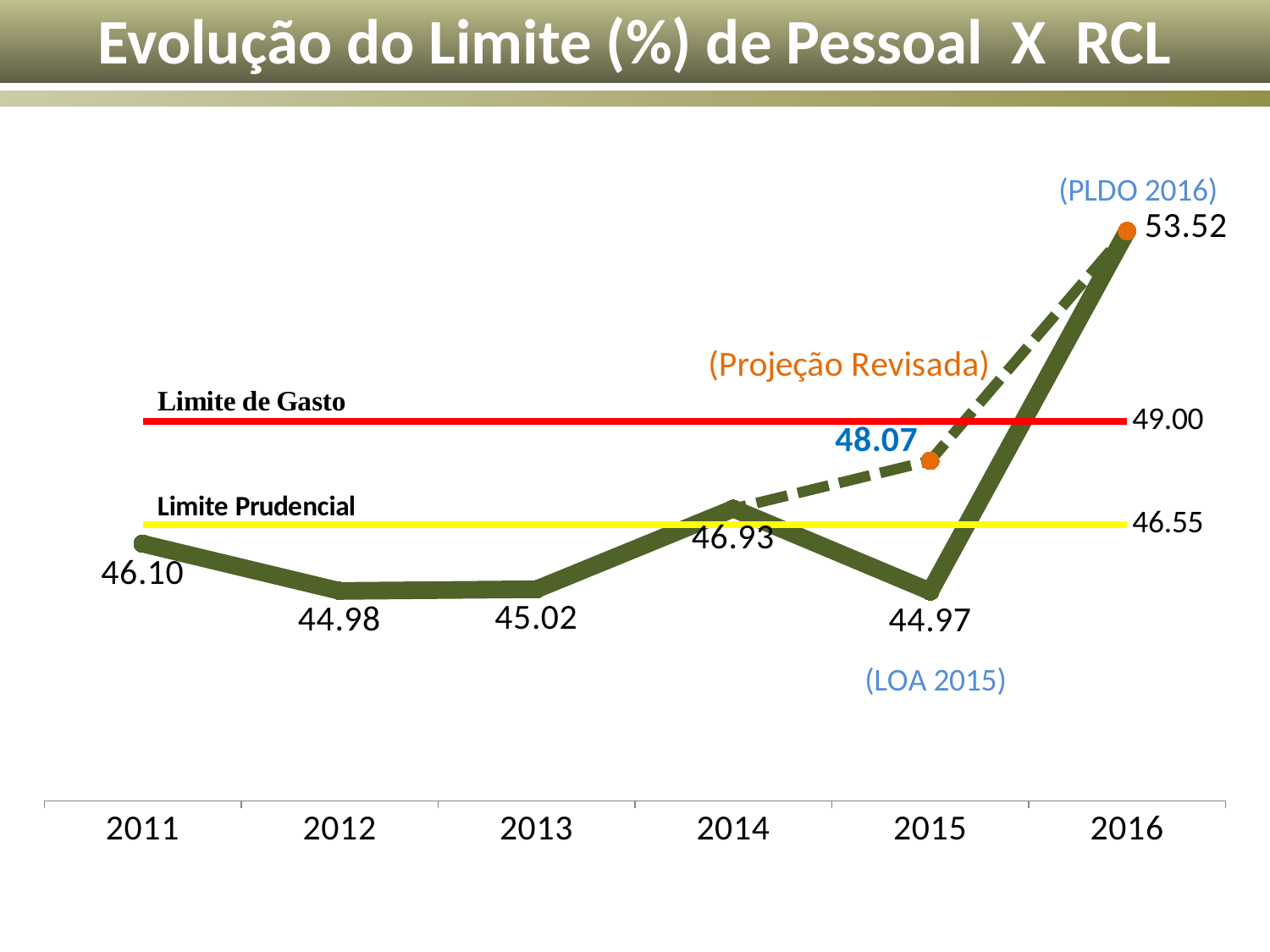

Evolução do Limite (%) de Pessoal  X  RCL

### Chart

| Category | Índice de Despesas com Pessoal do Executivo (LRF) | Índice de Despesas com Pessoal do Executivo (LRF) (Nov Proj) | Limite Prudencial do executivo | Limite de gasto do executivo |
|---|---|---|---|---|
| 2011 | 46.1 | 46.1 | 46.55 | 49.0 |
| 2012 | 44.98 | 44.98 | 46.55 | 49.0 |
| 2013 | 45.02 | 45.02 | 46.55 | 49.0 |
| 2014 | 46.93 | 46.93 | 46.55 | 49.0 |
| 2015 | 44.97 | 48.07 | 46.55 | 49.0 |
| 2016 | 53.52 | 53.52 | 46.55 | 49.0 |